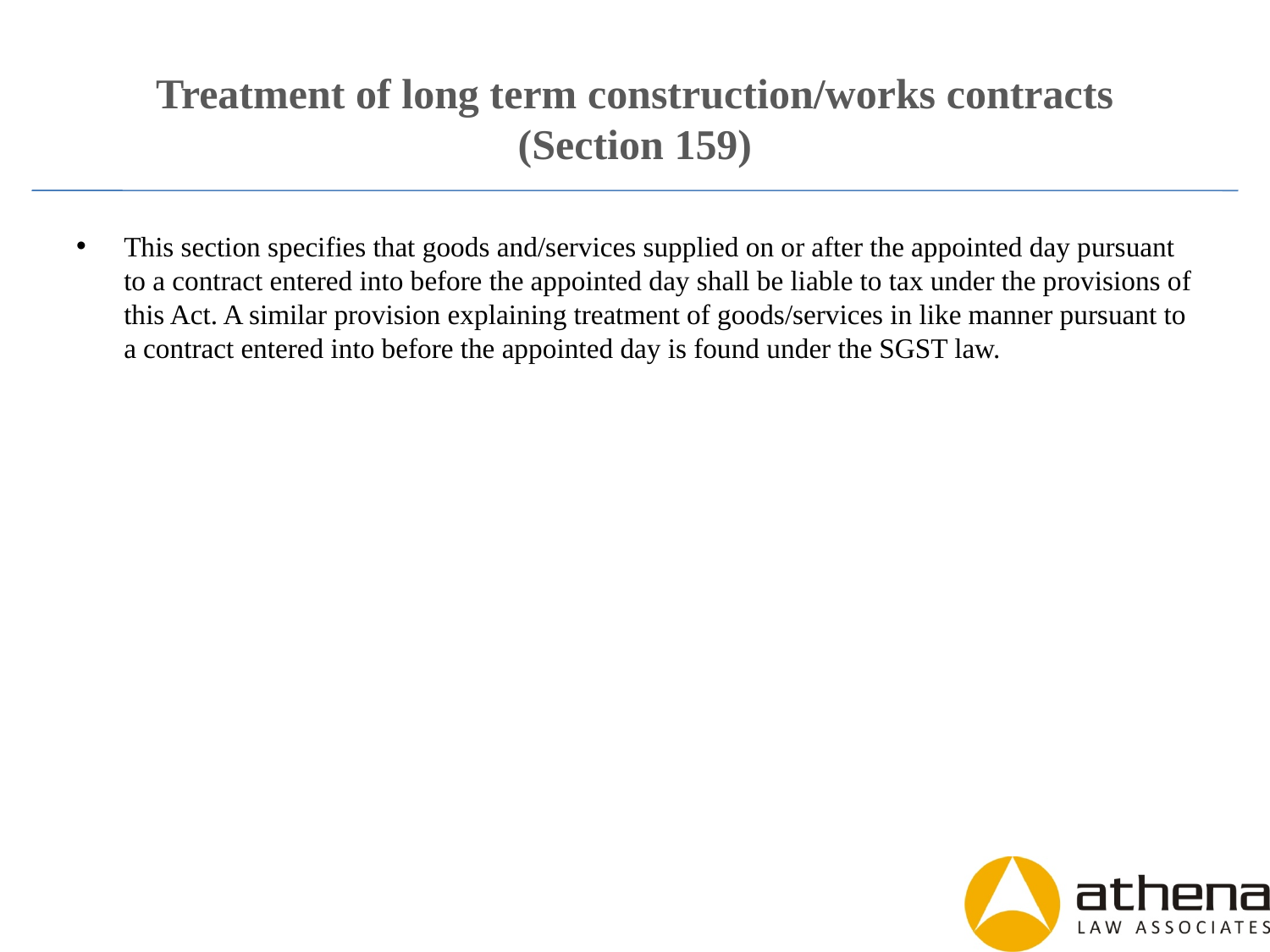

# Treatment of long term construction/works contracts (Section 159)
This section specifies that goods and/services supplied on or after the appointed day pursuant to a contract entered into before the appointed day shall be liable to tax under the provisions of this Act. A similar provision explaining treatment of goods/services in like manner pursuant to a contract entered into before the appointed day is found under the SGST law.